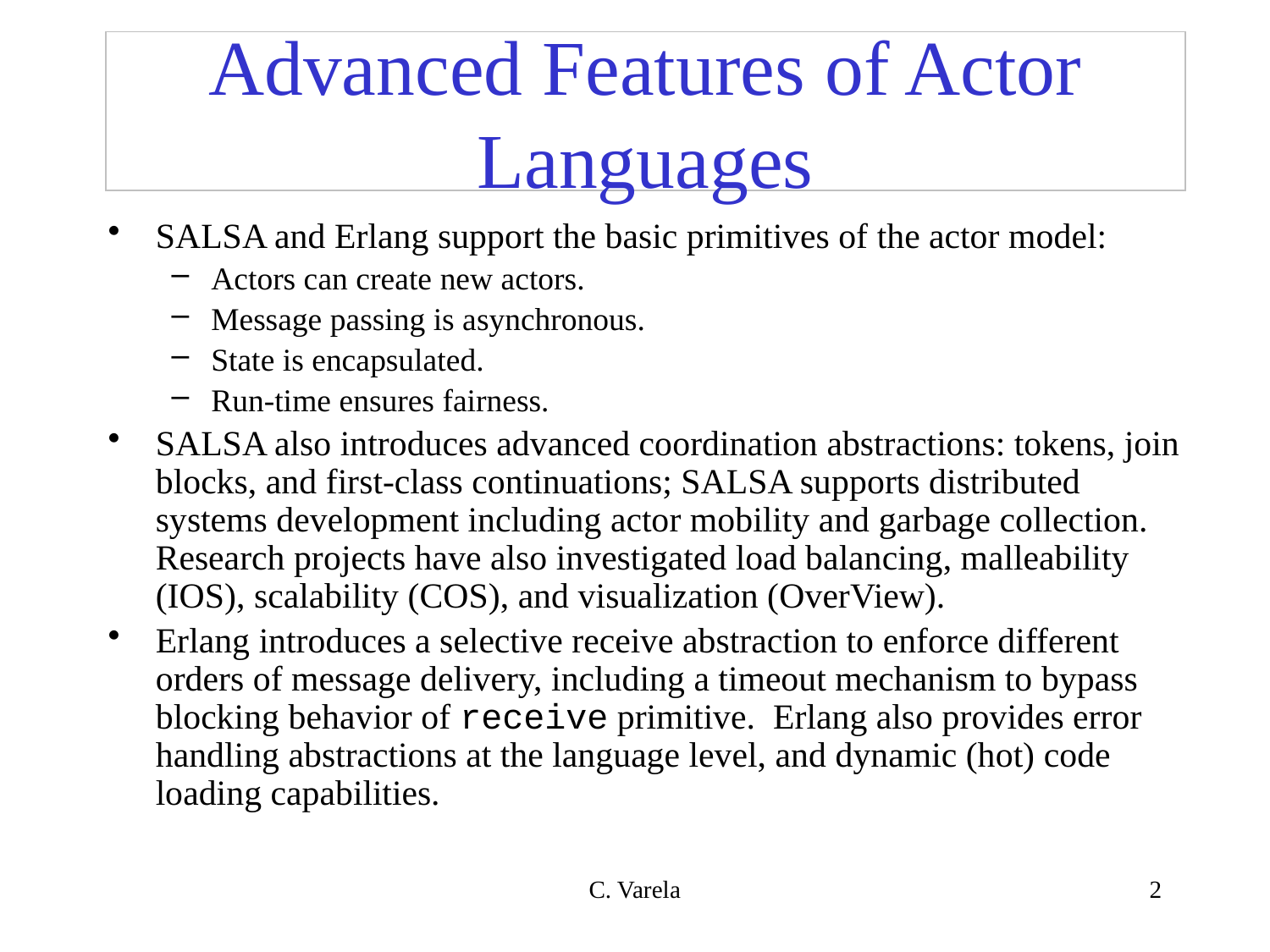

# Advanced Features of Actor Languages
SALSA and Erlang support the basic primitives of the actor model:
Actors can create new actors.
Message passing is asynchronous.
State is encapsulated.
Run-time ensures fairness.
SALSA also introduces advanced coordination abstractions: tokens, join blocks, and first-class continuations; SALSA supports distributed systems development including actor mobility and garbage collection.  Research projects have also investigated load balancing, malleability (IOS), scalability (COS), and visualization (OverView).
Erlang introduces a selective receive abstraction to enforce different orders of message delivery, including a timeout mechanism to bypass blocking behavior of receive primitive.  Erlang also provides error handling abstractions at the language level, and dynamic (hot) code loading capabilities.

C. Varela
2